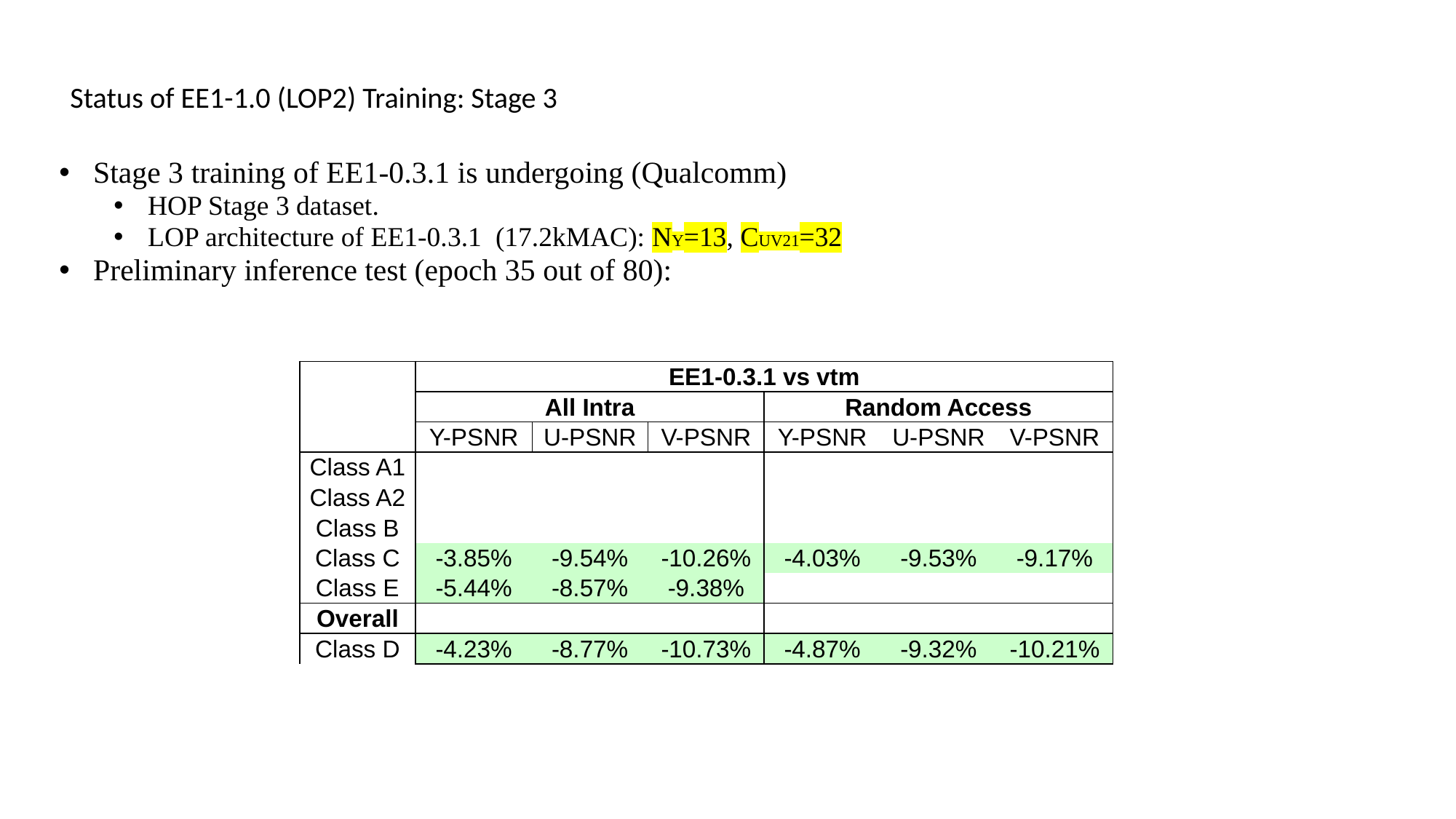

# Status of EE1-1.0 (LOP2) Training: Stage 3
Stage 3 training of EE1-0.3.1 is undergoing (Qualcomm)
HOP Stage 3 dataset.
LOP architecture of EE1-0.3.1  (17.2kMAC): NY=13, CUV21=32
Preliminary inference test (epoch 35 out of 80):
|  | EE1-0.3.1 vs vtm |  |  |  |  |  |
| --- | --- | --- | --- | --- | --- | --- |
|  | All Intra |  |  | Random Access |  |  |
|  | Y-PSNR | U-PSNR | V-PSNR | Y-PSNR | U-PSNR | V-PSNR |
| Class A1 |  |  |  |  |  |  |
| Class A2 |  |  |  |  |  |  |
| Class B |  |  |  |  |  |  |
| Class C | -3.85% | -9.54% | -10.26% | -4.03% | -9.53% | -9.17% |
| Class E | -5.44% | -8.57% | -9.38% |  |  |  |
| Overall |  |  |  |  |  |  |
| Class D | -4.23% | -8.77% | -10.73% | -4.87% | -9.32% | -10.21% |